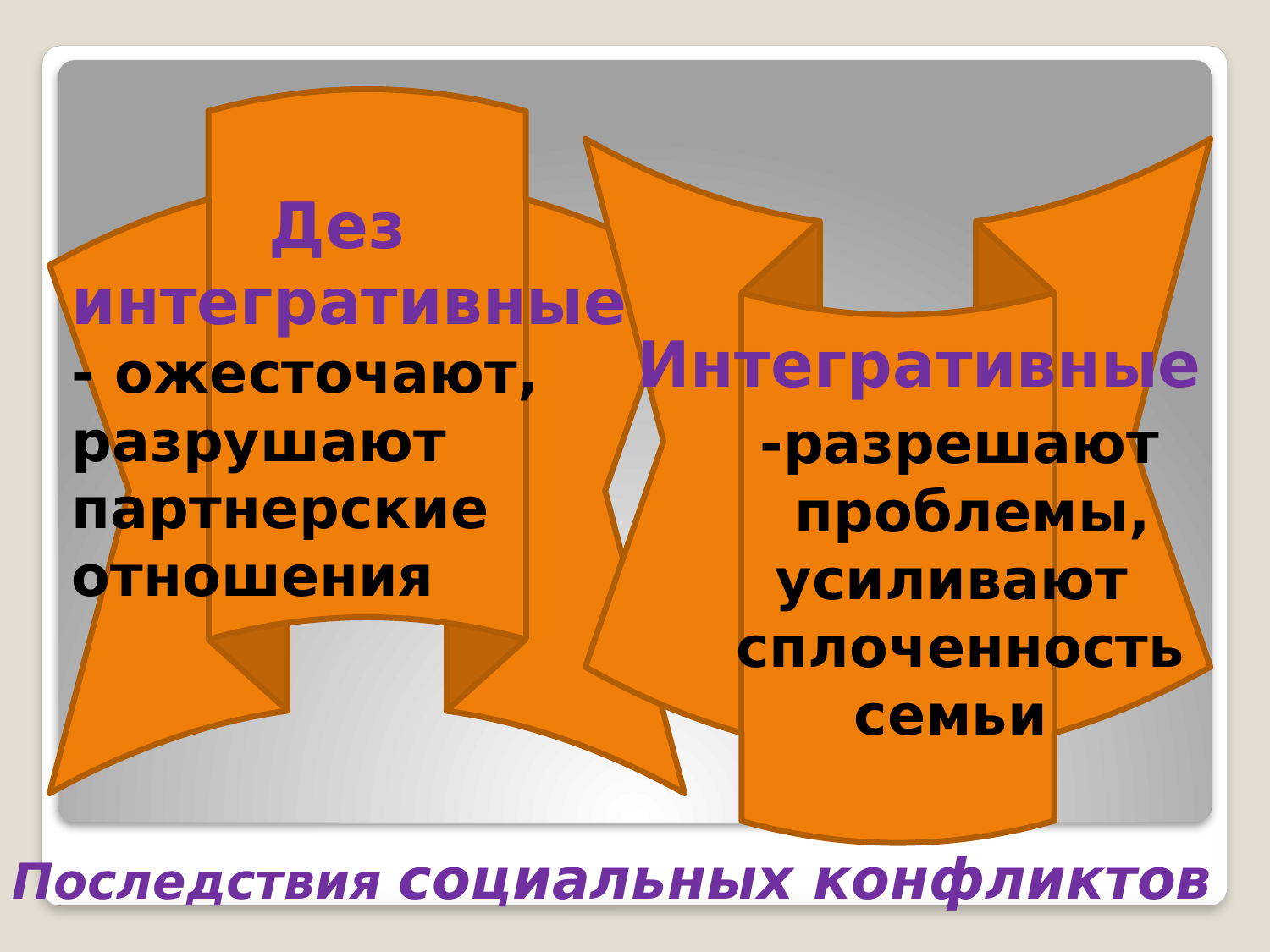

Дез
интегративные - ожесточают, разрушают партнерские
отношения

Интегративные
       -разрешают
        проблемы,
       усиливают
     сплоченность
           семьи

Последствия социальных конфликтов